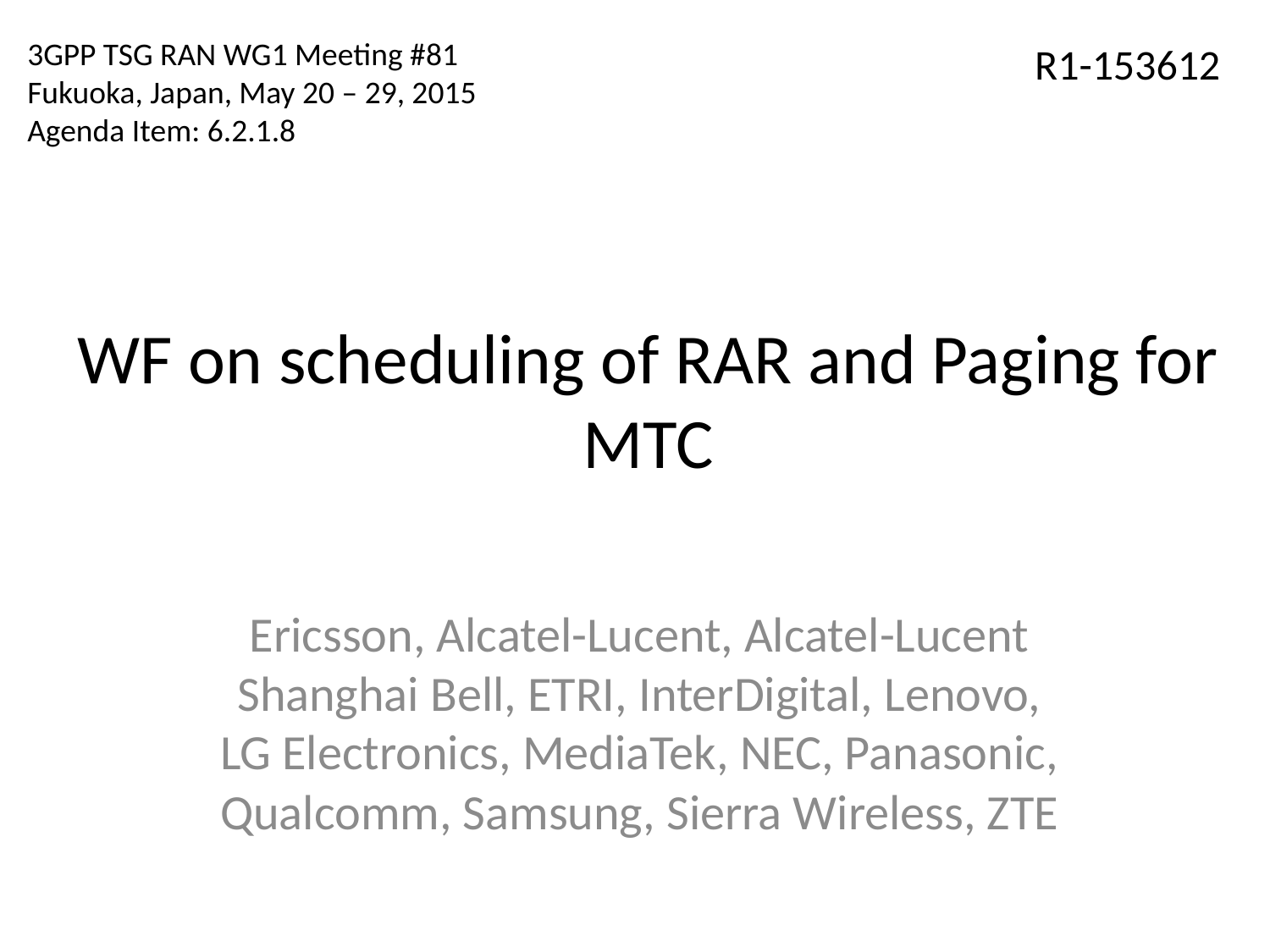

3GPP TSG RAN WG1 Meeting #81
Fukuoka, Japan, May 20 – 29, 2015
Agenda Item: 6.2.1.8
R1-153612
# WF on scheduling of RAR and Paging for MTC
Ericsson, Alcatel-Lucent, Alcatel-Lucent Shanghai Bell, ETRI, InterDigital, Lenovo, LG Electronics, MediaTek, NEC, Panasonic, Qualcomm, Samsung, Sierra Wireless, ZTE